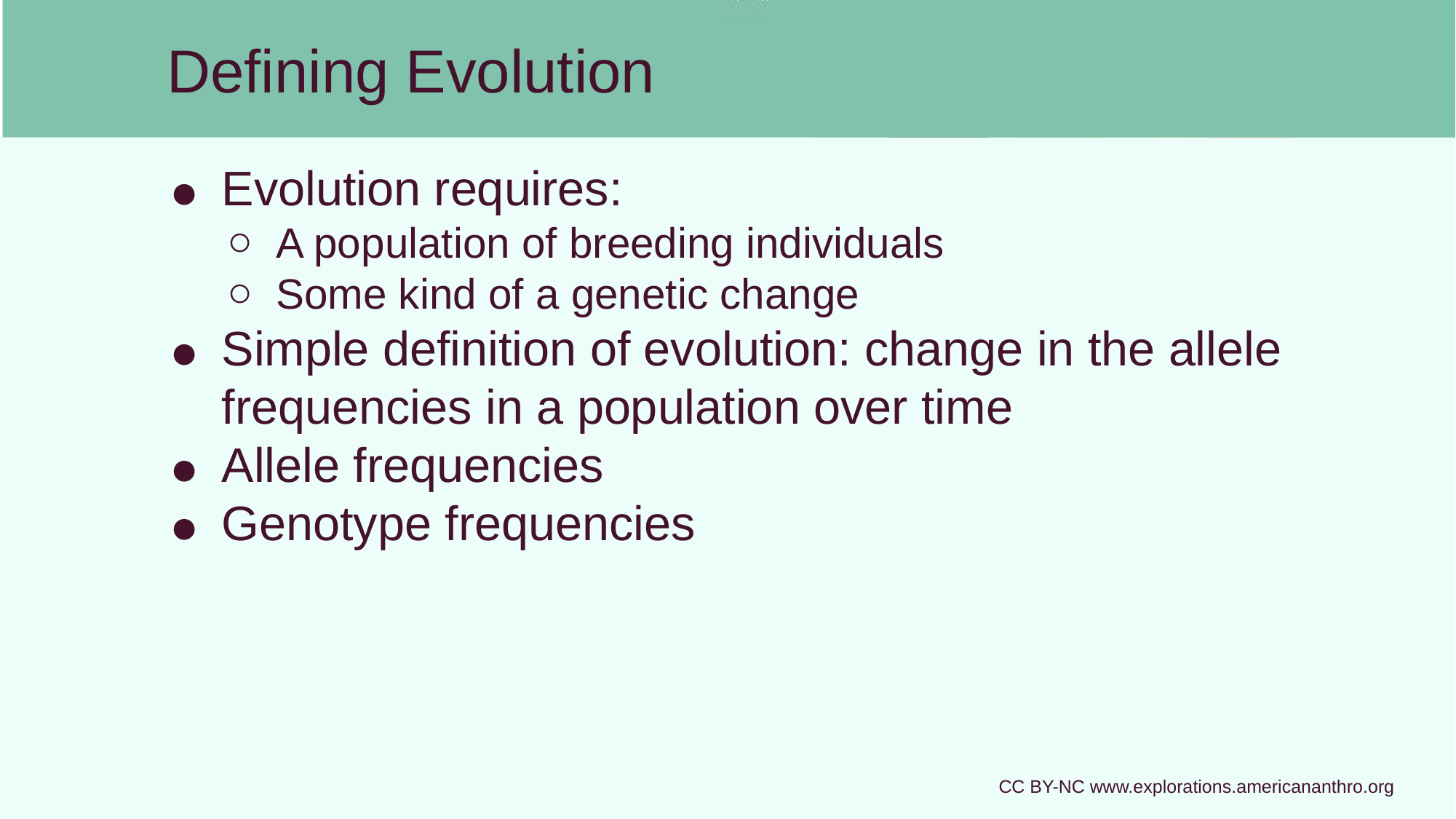

# Defining Evolution
Evolution requires:
A population of breeding individuals
Some kind of a genetic change
Simple definition of evolution: change in the allele frequencies in a population over time
Allele frequencies
Genotype frequencies